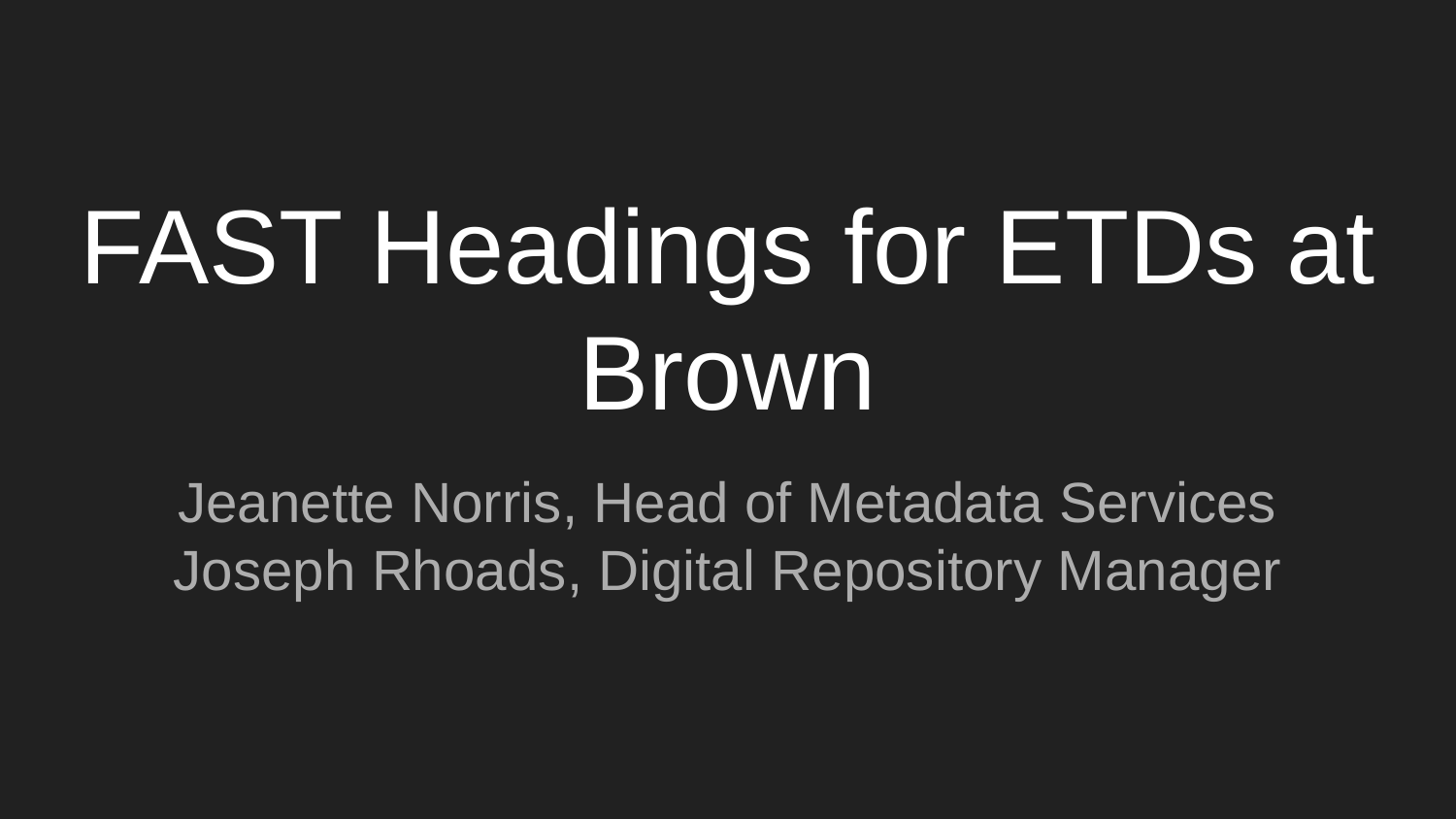

# FAST Headings for ETDs at Brown
Jeanette Norris, Head of Metadata Services
Joseph Rhoads, Digital Repository Manager